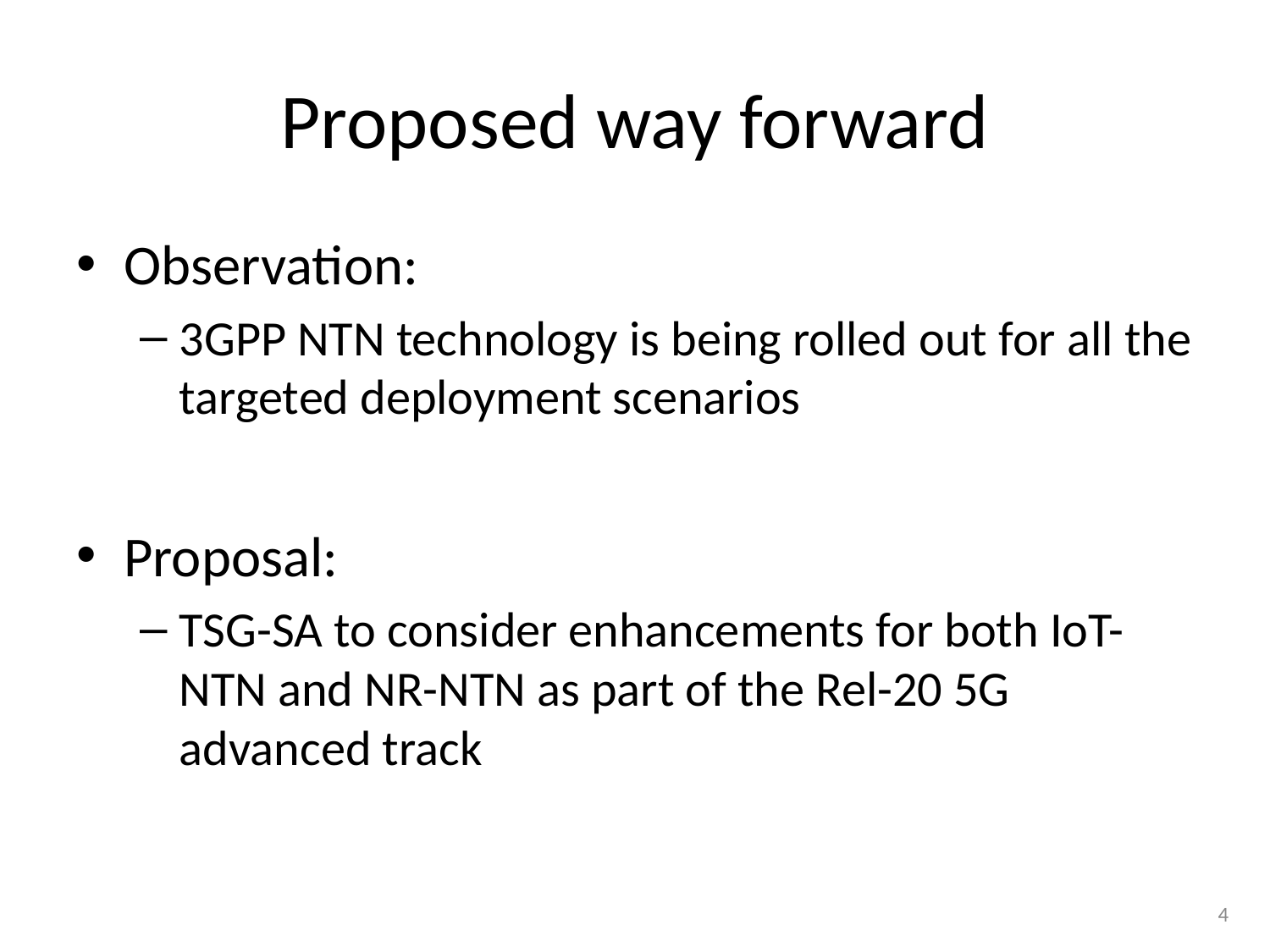

# Proposed way forward
Observation:
3GPP NTN technology is being rolled out for all the targeted deployment scenarios

Proposal:
TSG-SA to consider enhancements for both IoT-NTN and NR-NTN as part of the Rel-20 5G advanced track
4